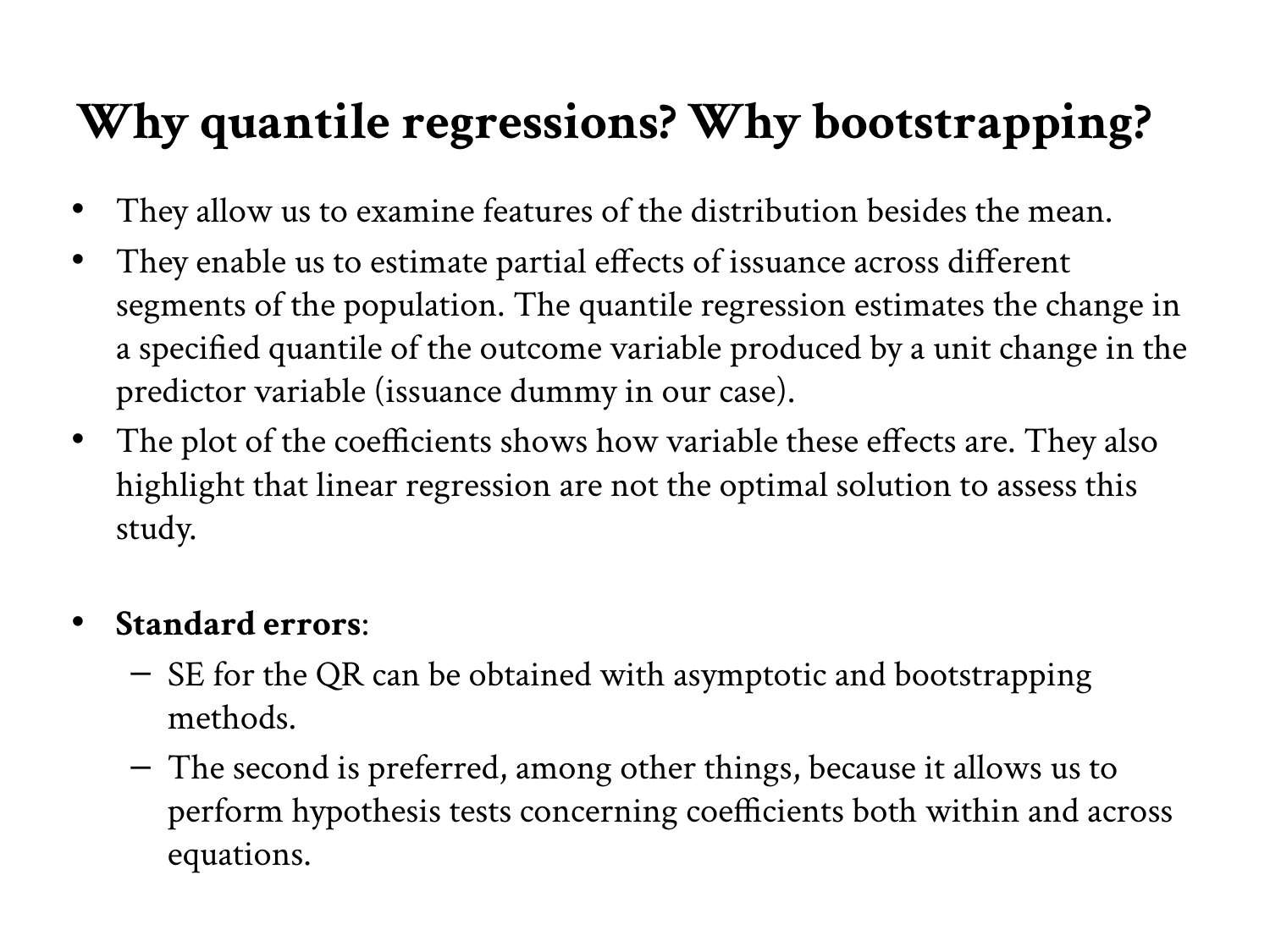

# Why quantile regressions? Why bootstrapping?
They allow us to examine features of the distribution besides the mean.
They enable us to estimate partial effects of issuance across different segments of the population. The quantile regression estimates the change in a specified quantile of the outcome variable produced by a unit change in the predictor variable (issuance dummy in our case).
The plot of the coefficients shows how variable these effects are. They also highlight that linear regression are not the optimal solution to assess this study.

Standard errors:
SE for the QR can be obtained with asymptotic and bootstrapping methods.
The second is preferred, among other things, because it allows us to perform hypothesis tests concerning coefficients both within and across equations.